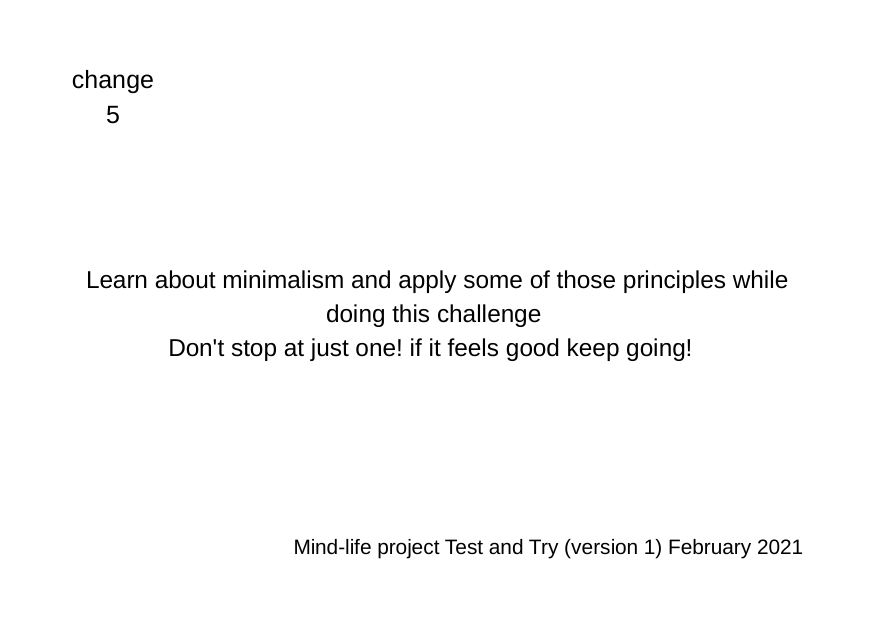

change 5
Learn about minimalism and apply some of those principles while doing this challenge
Don't stop at just one! if it feels good keep going!
Mind-life project Test and Try (version 1) February 2021